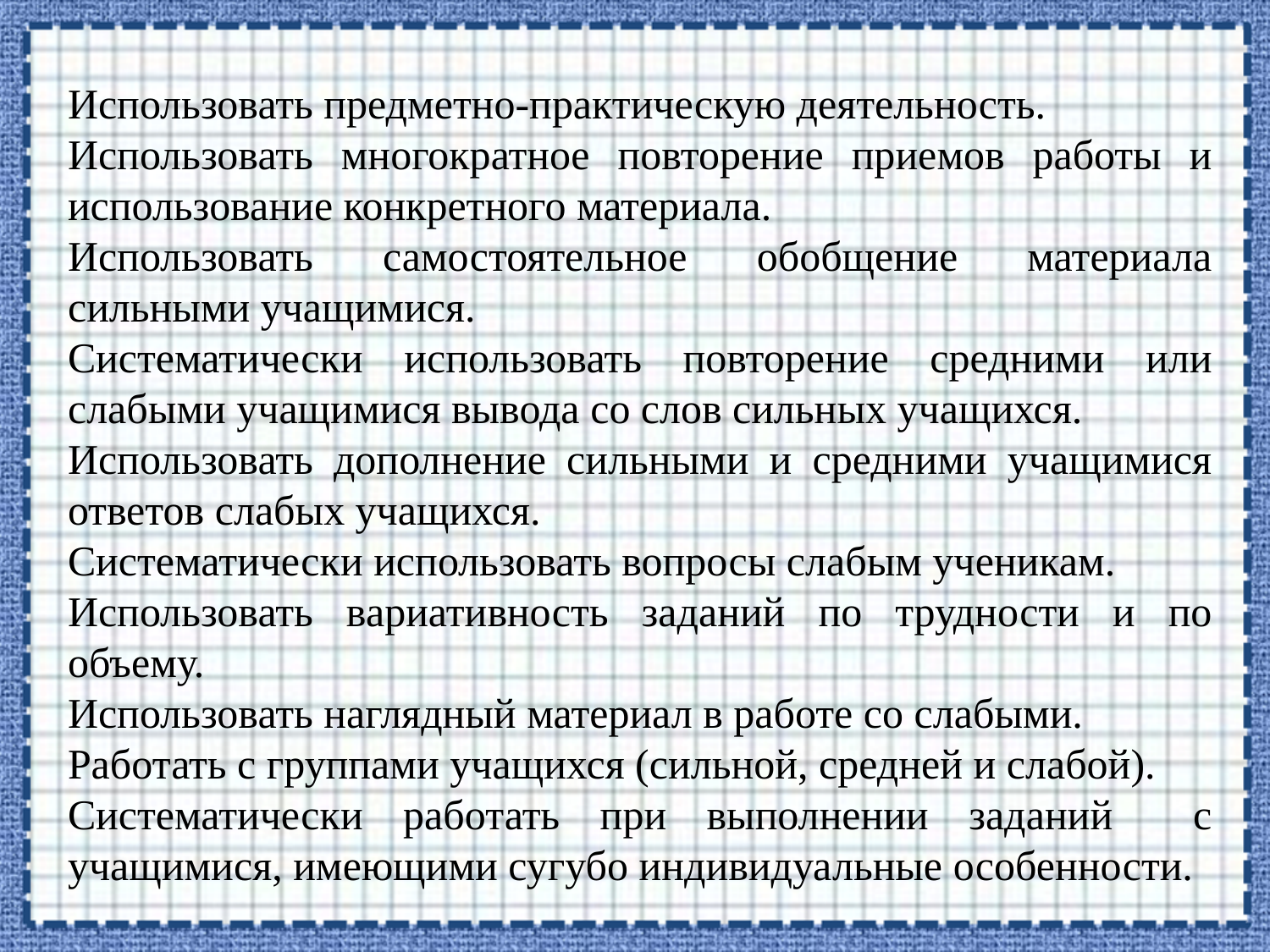

Использовать предметно-практическую деятельность.
Использовать многократное повторение приемов работы и использование конкретного материала.
Использовать самостоятельное обобщение материала сильными учащимися.
Систематически использовать повторение средними или слабыми учащимися вывода со слов сильных учащихся.
Использовать дополнение сильными и средними учащимися ответов слабых учащихся.
Систематически использовать вопросы слабым ученикам.
Использовать вариативность заданий по трудности и по объему.
Использовать наглядный материал в работе со слабыми.
Работать с группами учащихся (сильной, средней и слабой).
Систематически работать при выполнении заданий  с учащимися, имеющими сугубо индивидуальные особенности.